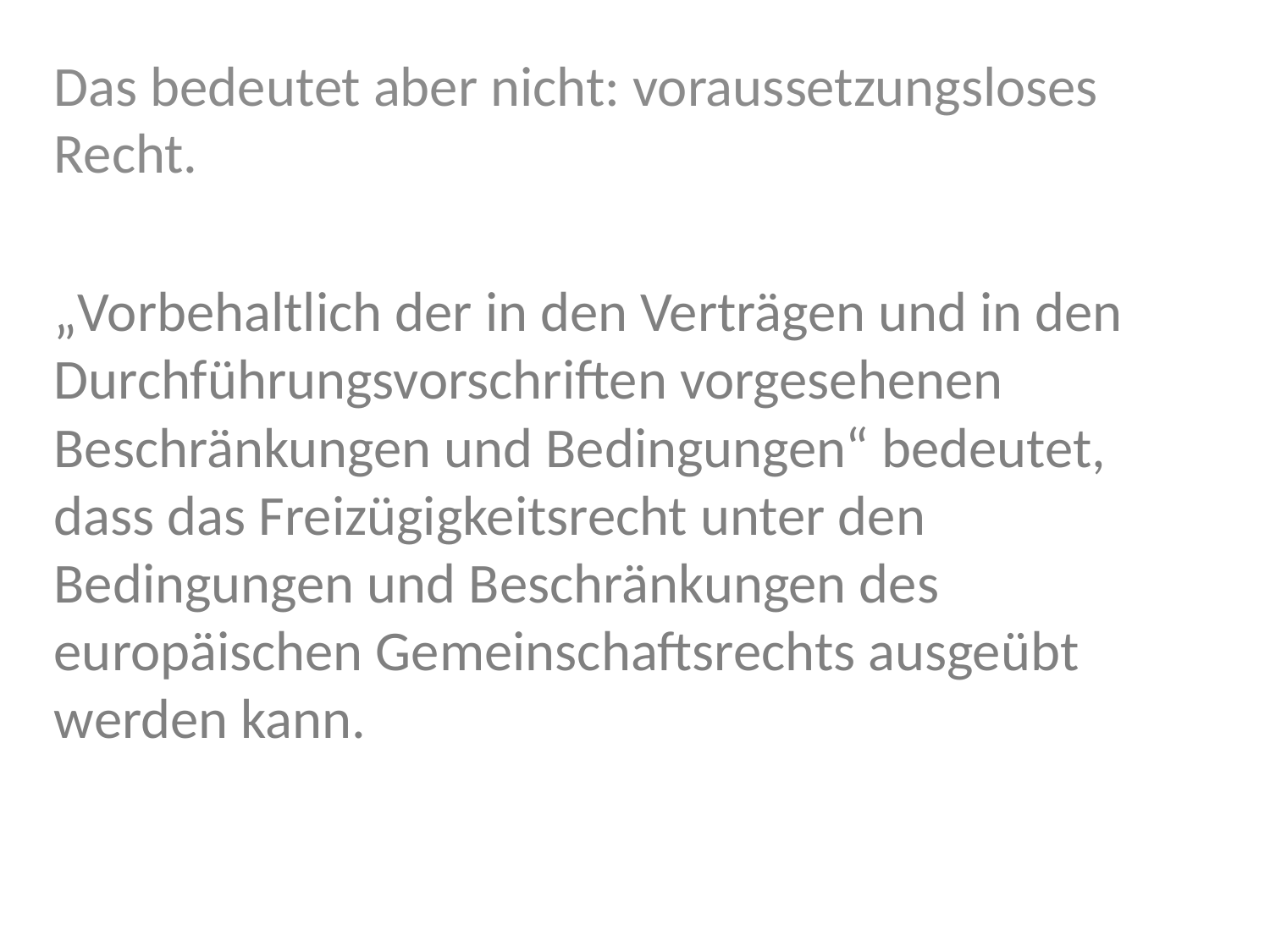

Das bedeutet aber nicht: voraussetzungsloses Recht.

„Vorbehaltlich der in den Verträgen und in den Durchführungsvorschriften vorgesehenen Beschränkungen und Bedingungen“ bedeutet, dass das Freizügigkeitsrecht unter den Bedingungen und Beschränkungen des europäischen Gemeinschaftsrechts ausgeübt werden kann.